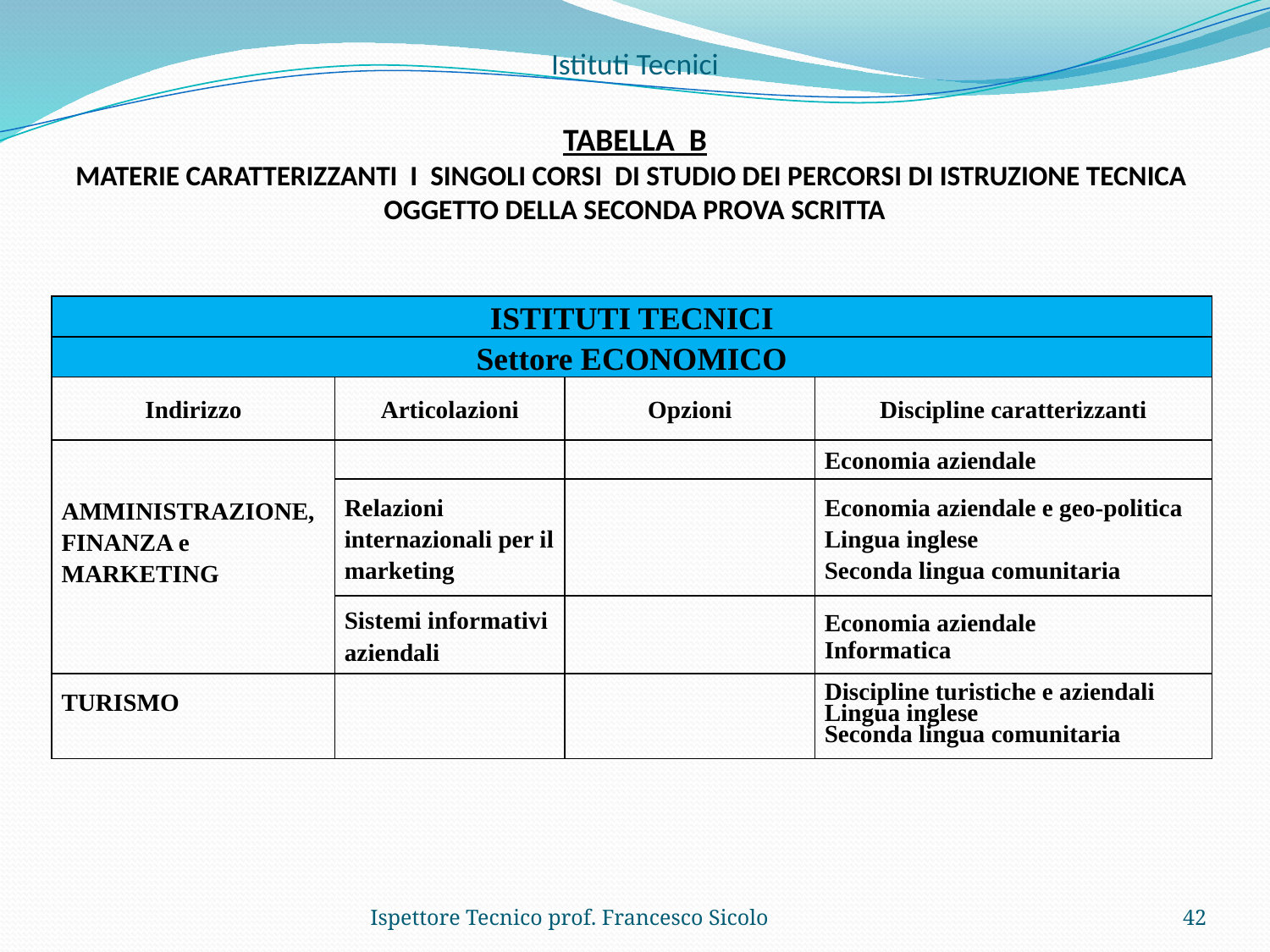

# Istituti Tecnici
TABELLA  B
MATERIE CARATTERIZZANTI  I  SINGOLI CORSI  DI STUDIO DEI PERCORSI DI ISTRUZIONE TECNICA  OGGETTO DELLA SECONDA PROVA SCRITTA

| ISTITUTI TECNICI |  |  |  |
| --- | --- | --- | --- |
| Settore ECONOMICO |  |  |  |
| Indirizzo | Articolazioni | Opzioni | Discipline caratterizzanti |
| AMMINISTRAZIONE, FINANZA e MARKETING |  |  | Economia aziendale |
|  | Relazioni internazionali per il marketing |  | Economia aziendale e geo-politica Lingua inglese Seconda lingua comunitaria |
|  | Sistemi informativi aziendali |  | Economia aziendale Informatica |
| TURISMO |  |  | Discipline turistiche e aziendali Lingua inglese Seconda lingua comunitaria |
Ispettore Tecnico prof. Francesco Sicolo
42